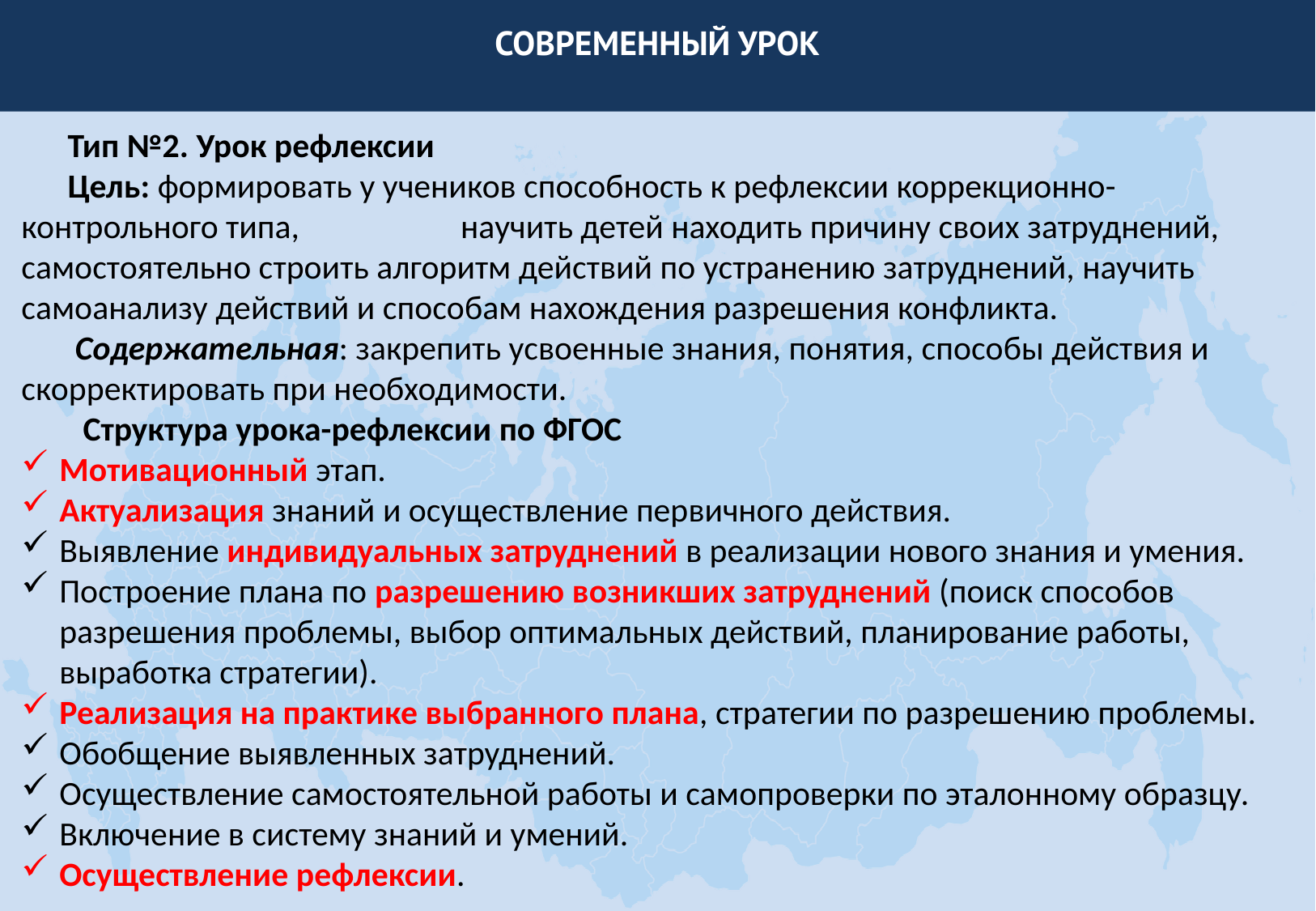

Организация  проведения
федерального этапа Конкурса
ЦЕНТР РЕАЛИЗАЦИИ
ГОСУДАРСТВЕННОЙ ОБРАЗОВАТЕЛЬНОЙ
ПОЛИТИКИ  И ИНФОРМАЦИОННЫХ
ТЕХНОЛОГИЙ
СОВРЕМЕННЫЙ УРОК

      Тип №2. Урок рефлексии
      Цель: формировать у учеников способность к рефлексии коррекционно-контрольного типа,                     научить детей находить причину своих затруднений, самостоятельно строить алгоритм действий по устранению затруднений, научить самоанализу действий и способам нахождения разрешения конфликта.
       Содержательная: закрепить усвоенные знания, понятия, способы действия и скорректировать при необходимости.
        Структура урока-рефлексии по ФГОС
Мотивационный этап.
Актуализация знаний и осуществление первичного действия.
Выявление индивидуальных затруднений в реализации нового знания и умения.
Построение плана по разрешению возникших затруднений (поиск способов разрешения проблемы, выбор оптимальных действий, планирование работы, выработка стратегии).
Реализация на практике выбранного плана, стратегии по разрешению проблемы.
Обобщение выявленных затруднений.
Осуществление самостоятельной работы и самопроверки по эталонному образцу.
Включение в систему знаний и умений.
Осуществление рефлексии.